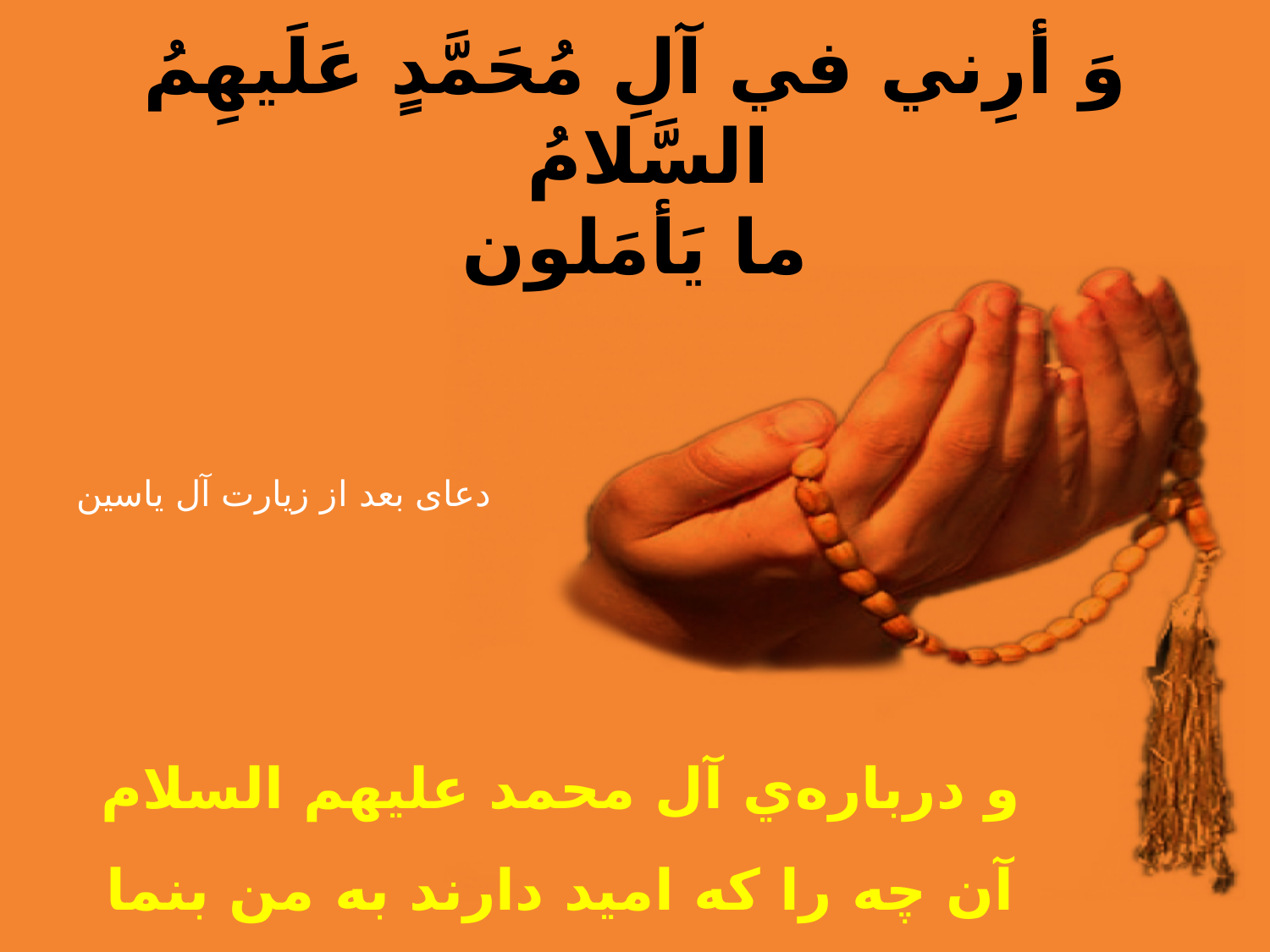

وَ أرِني في آلِ مُحَمَّدٍ عَلَيهِمُ السَّلامُ
ما يَأمَلون
و درباره‌ي آل محمد عليهم السلام
آن چه را كه اميد دارند به من بنما